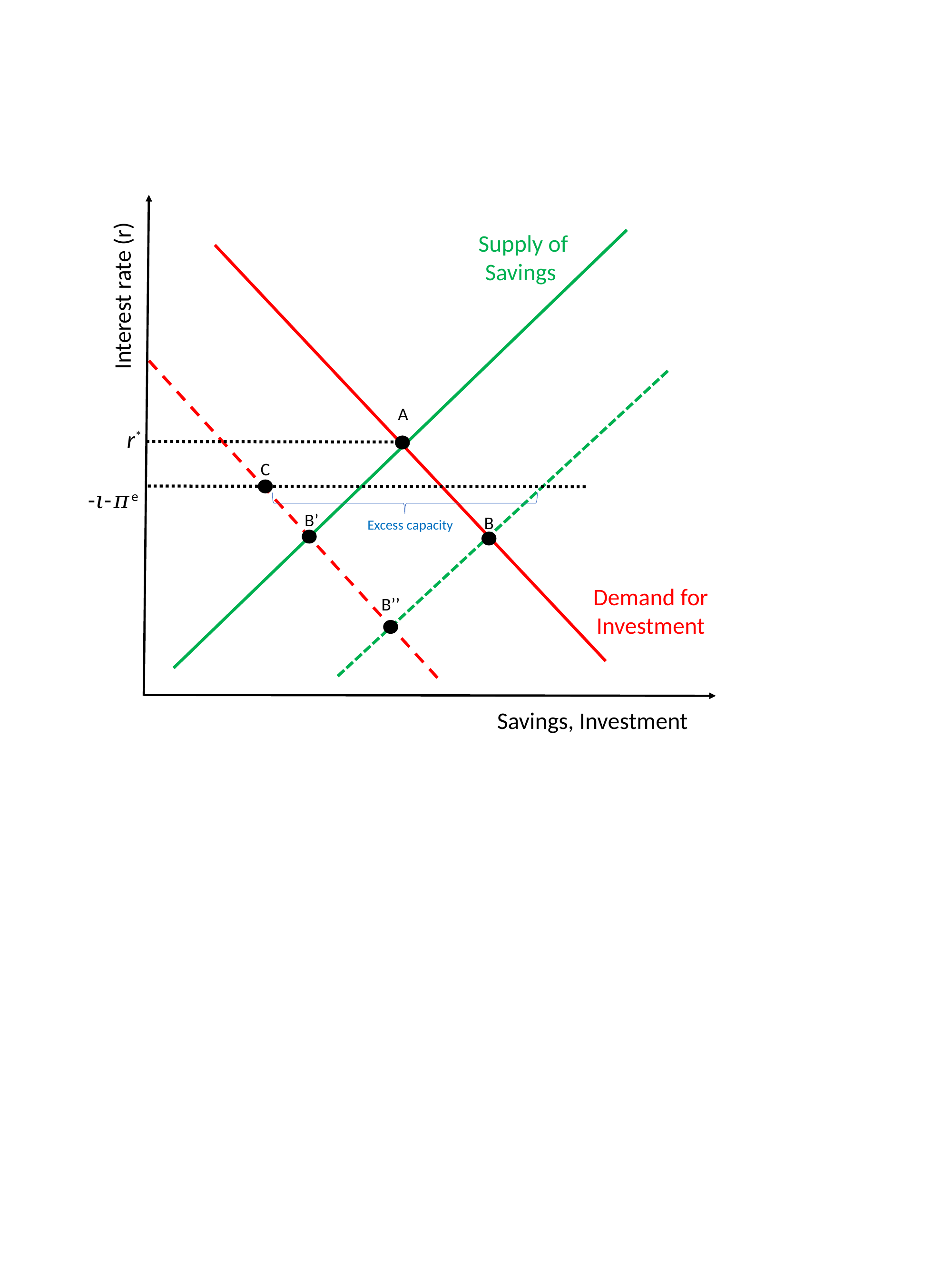

Supply of
Savings
Interest rate (r)

A
r*

C

-𝜄-𝜋e
B’
B
Excess capacity

Demand for
Investment
B’’

Savings, Investment